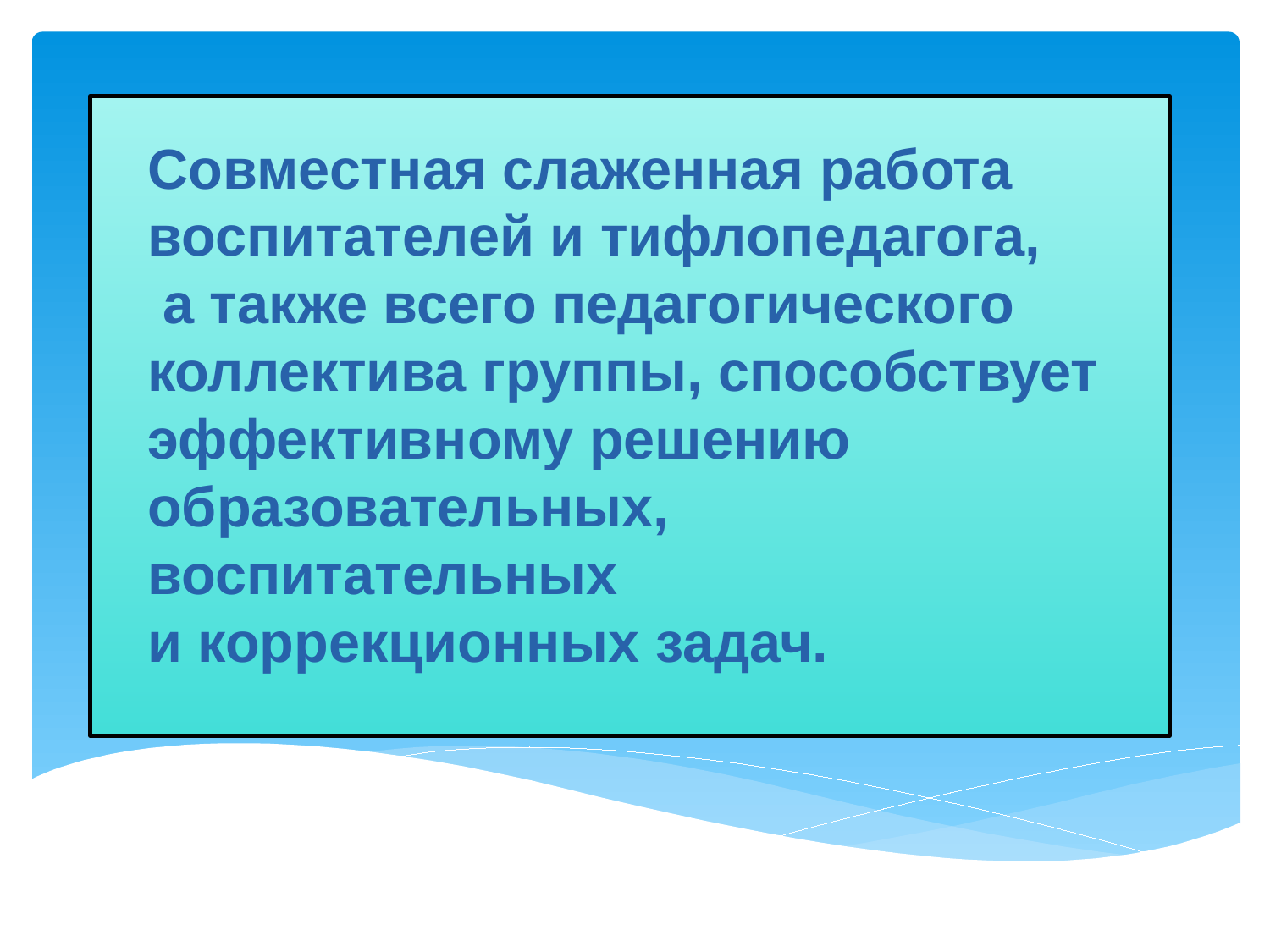

#
Совместная слаженная работа воспитателей и тифлопедагога,
 а также всего педагогического коллектива группы, способствует эффективному решению образовательных, воспитательных
и коррекционных задач.